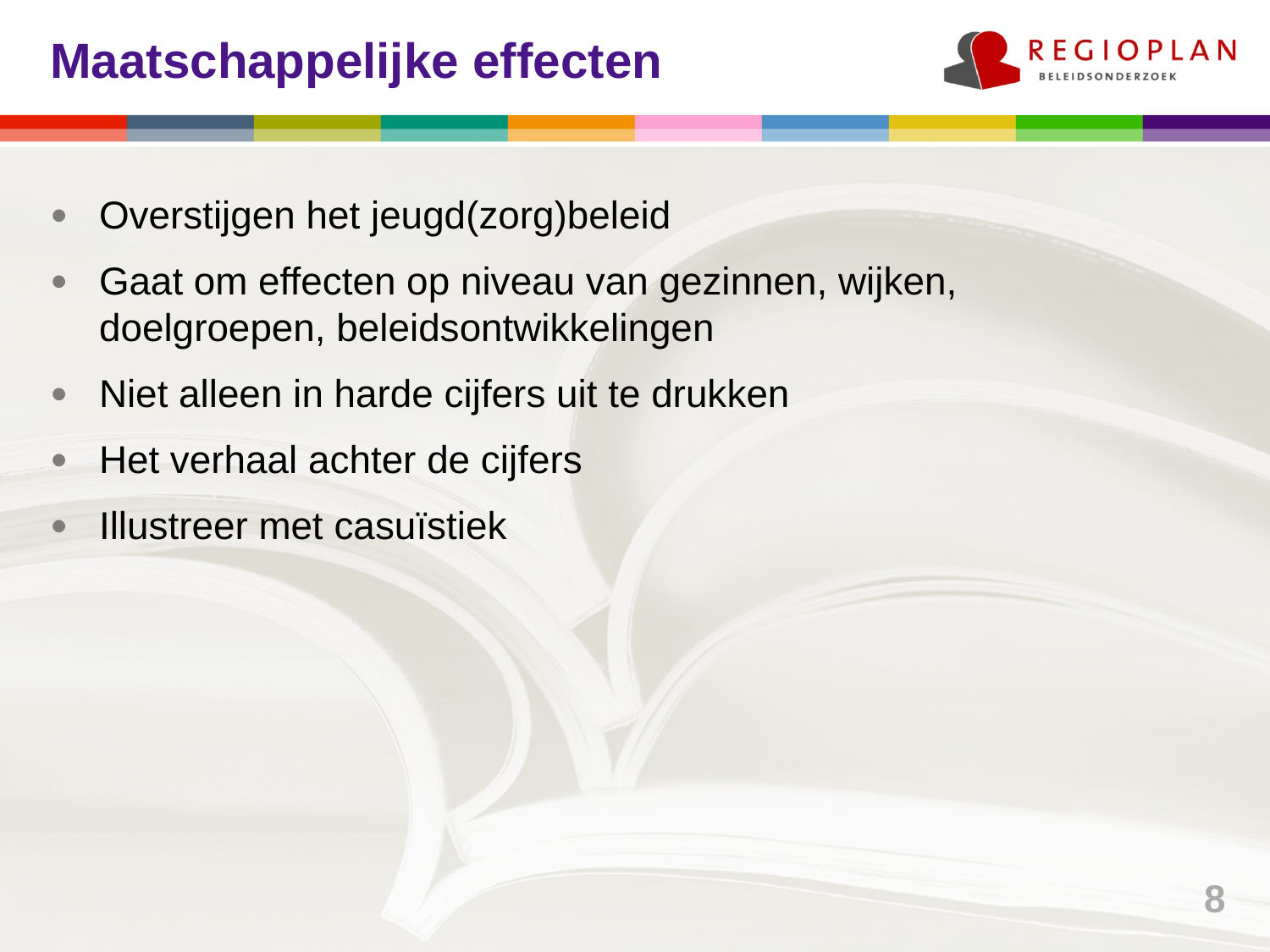

# Maatschappelijke effecten
Overstijgen het jeugd(zorg)beleid
Gaat om effecten op niveau van gezinnen, wijken, doelgroepen, beleidsontwikkelingen
Niet alleen in harde cijfers uit te drukken
Het verhaal achter de cijfers
Illustreer met casuïstiek

8